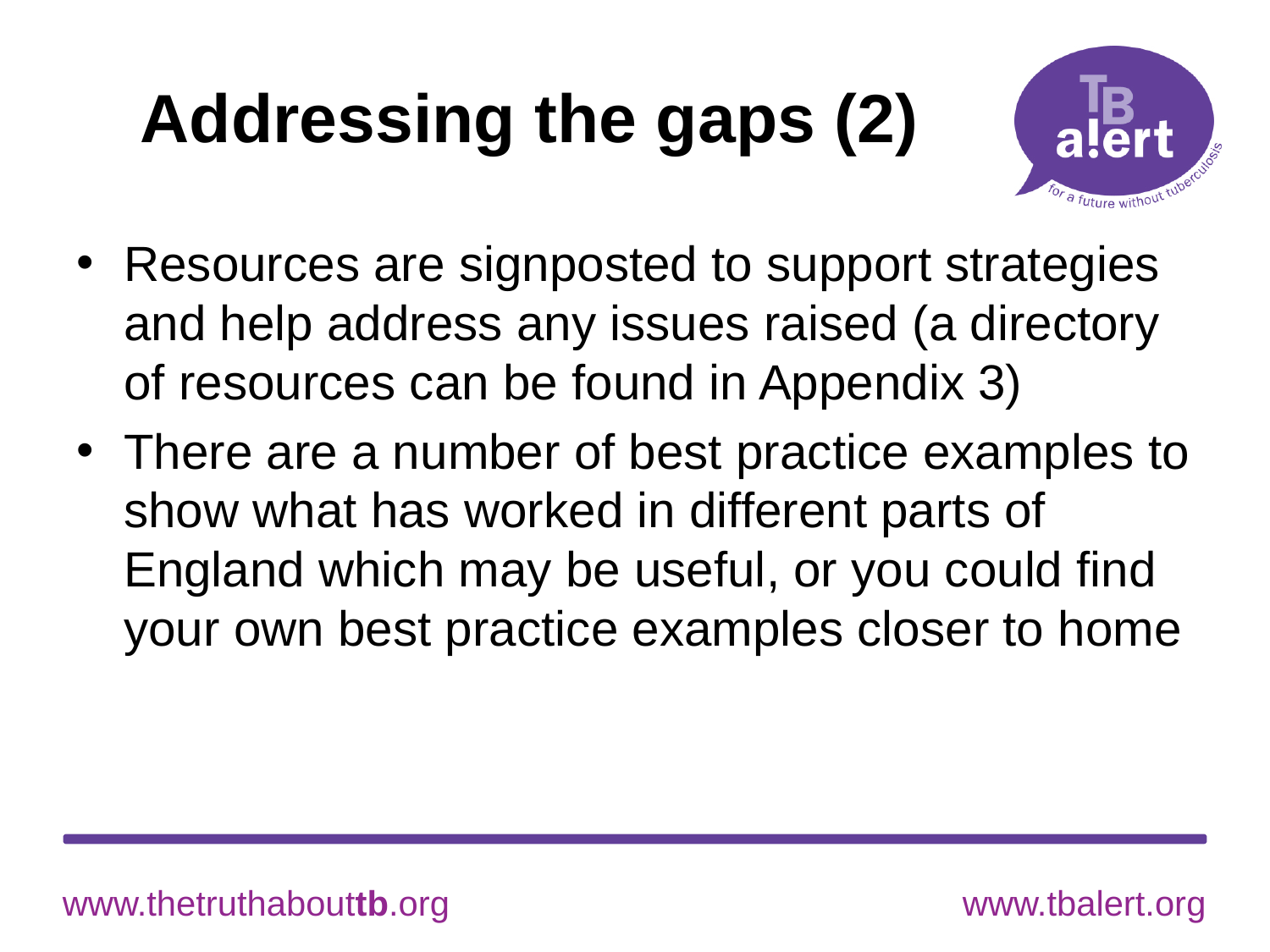

# Addressing the gaps (2)
Resources are signposted to support strategies and help address any issues raised (a directory of resources can be found in Appendix 3)
There are a number of best practice examples to show what has worked in different parts of England which may be useful, or you could find your own best practice examples closer to home